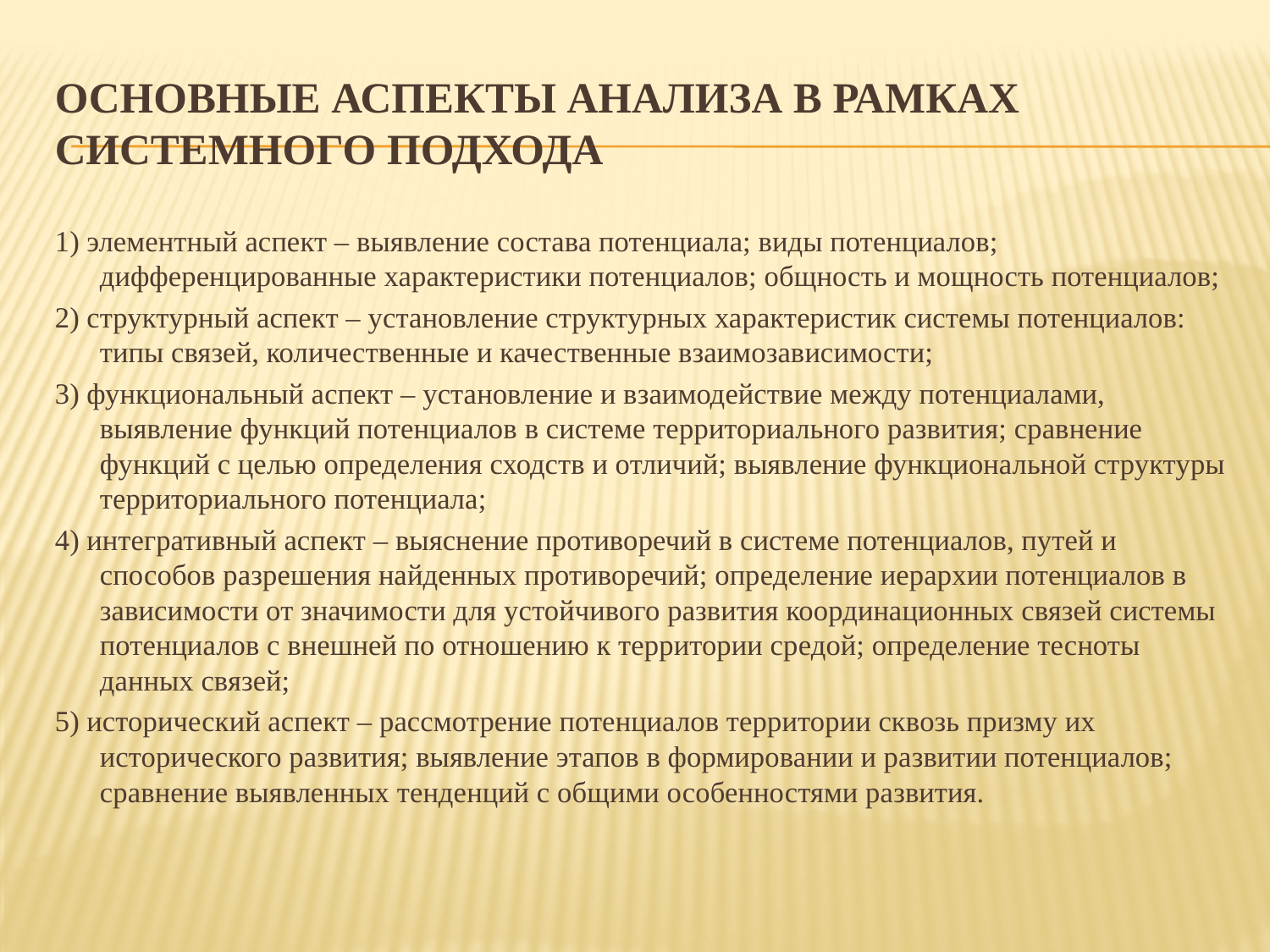

# основные аспекты анализа в рамках системного подхода
1) элементный аспект – выявление состава потенциала; виды потенциалов; дифференцированные характеристики потенциалов; общность и мощность потенциалов;
2) структурный аспект – установление структурных характеристик системы потенциалов: типы связей, количественные и качественные взаимозависимости;
3) функциональный аспект – установление и взаимодействие между потенциалами, выявление функций потенциалов в системе территориального развития; сравнение функций с целью определения сходств и отличий; выявление функциональной структуры территориального потенциала;
4) интегративный аспект – выяснение противоречий в системе потенциалов, путей и способов разрешения найденных противоречий; определение иерархии потенциалов в зависимости от значимости для устойчивого развития координационных связей системы потенциалов с внешней по отношению к территории средой; определение тесноты данных связей;
5) исторический аспект – рассмотрение потенциалов территории сквозь призму их исторического развития; выявление этапов в формировании и развитии потенциалов; сравнение выявленных тенденций с общими особенностями развития.